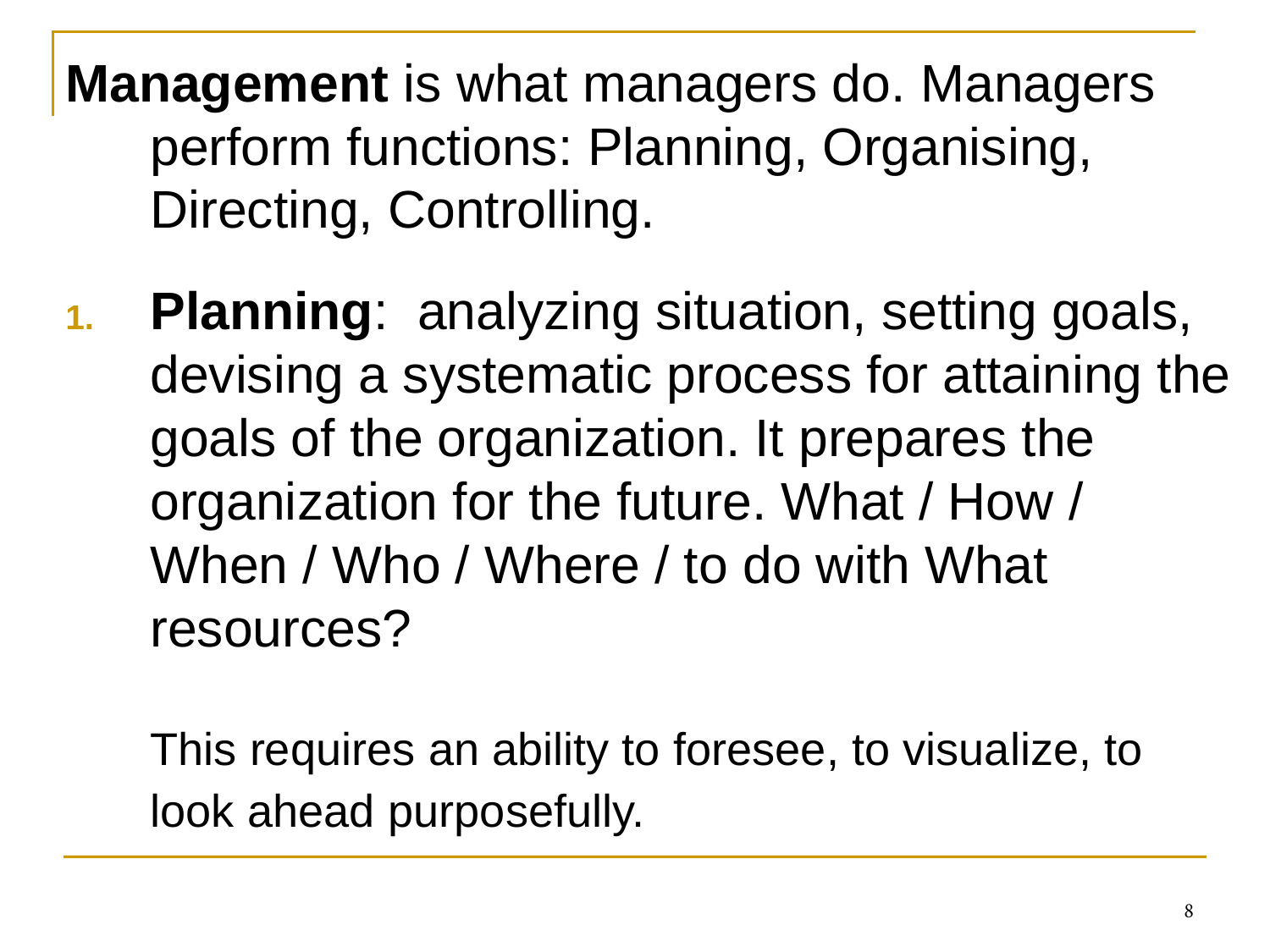

Management is what managers do. Managers perform functions: Planning, Organising, Directing, Controlling.

Planning:  analyzing situation, setting goals, devising a systematic process for attaining the goals of the organization. It prepares the organization for the future. What / How / When / Who / Where / to do with What resources?

	This requires an ability to foresee, to visualize, to look ahead purposefully.
8